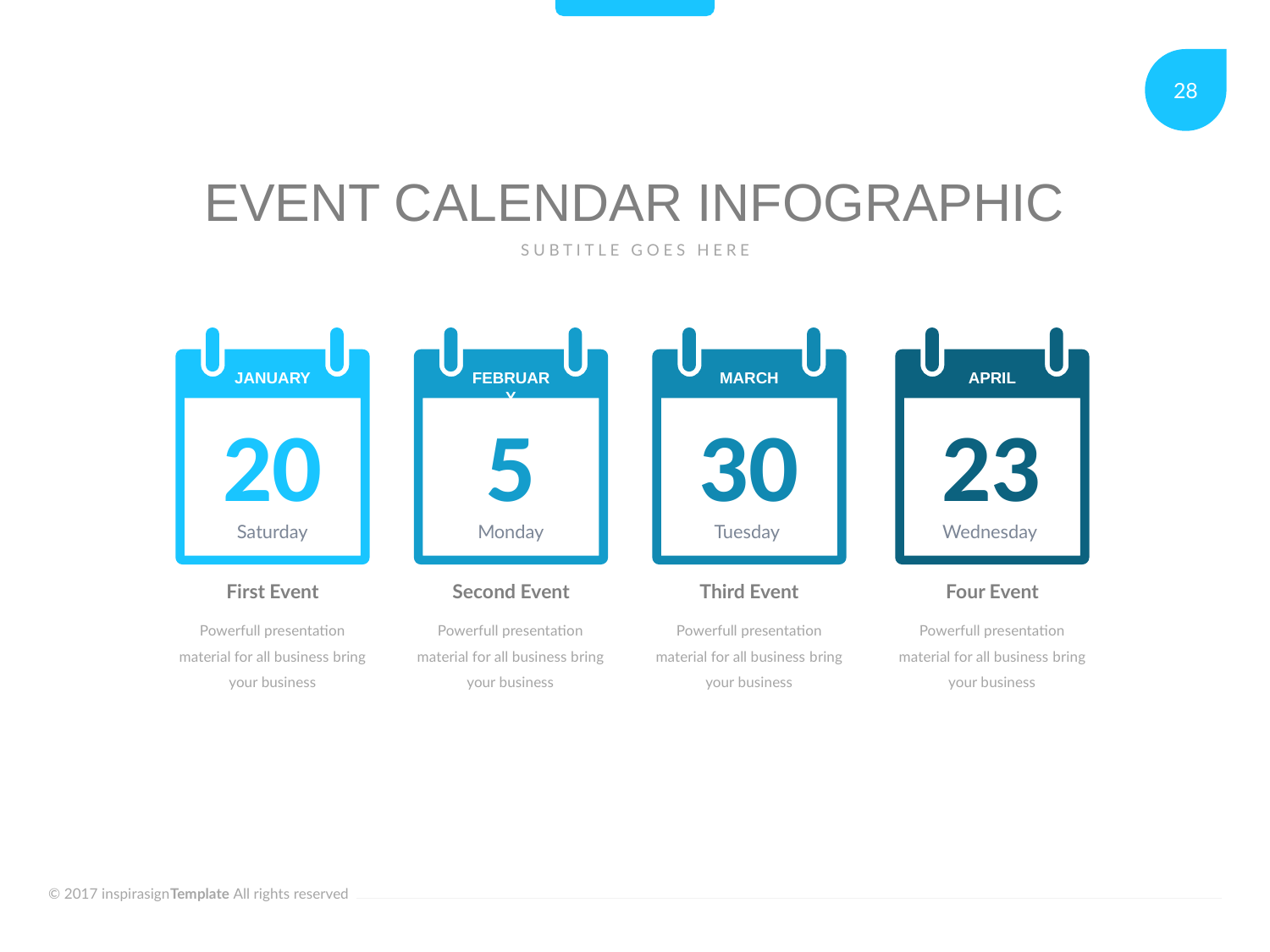

EVENT CALENDAR INFOGRAPHIC
SUBTITLE GOES HERE

JANUARY
FEBRUARY
MARCH
APRIL
20
5
30
23
Saturday
Monday
Tuesday
Wednesday
First Event
Second Event
Third Event
Four Event
Powerfull presentation material for all business bring your business
Powerfull presentation material for all business bring your business
Powerfull presentation material for all business bring your business
Powerfull presentation material for all business bring your business